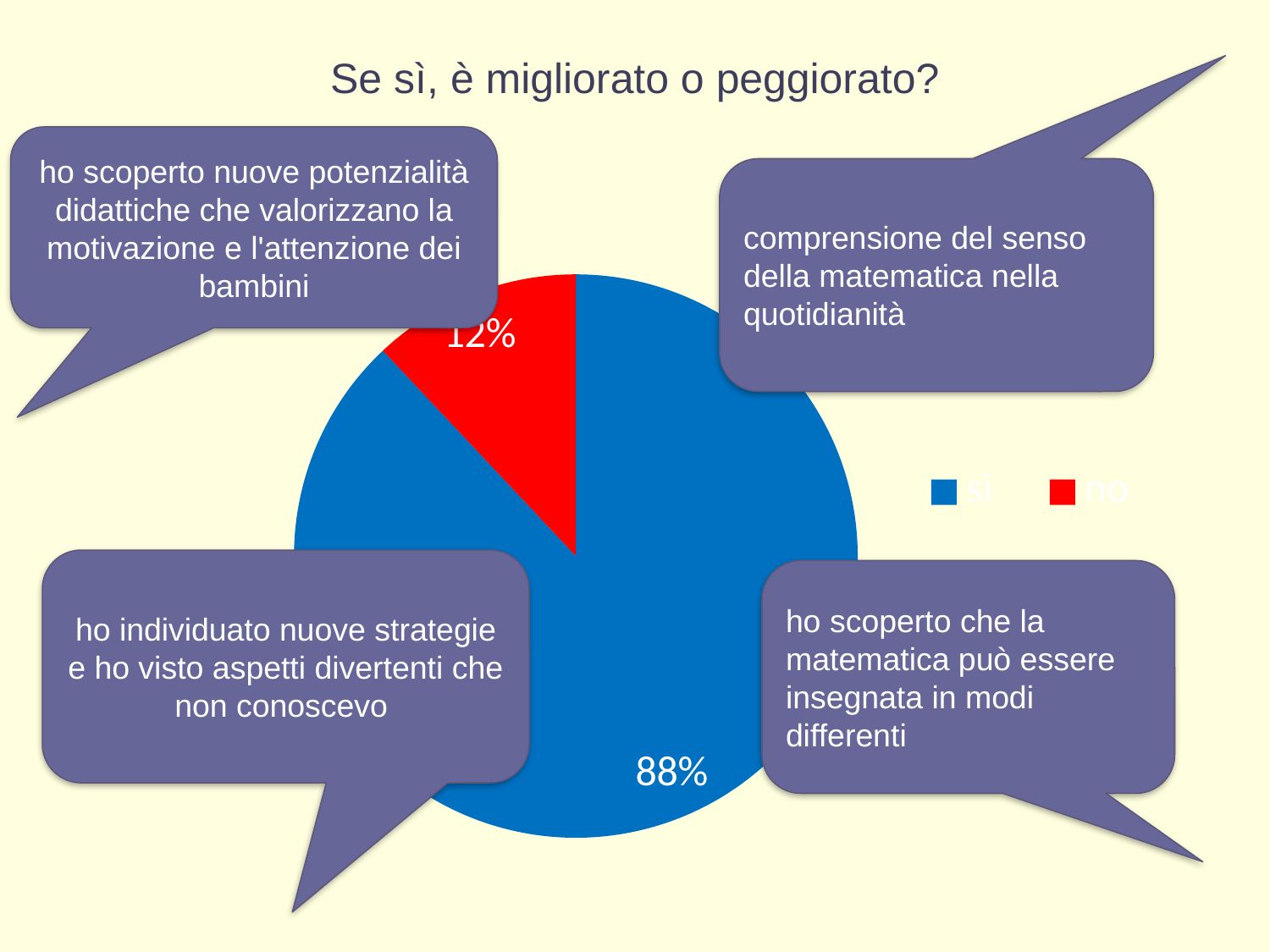

# Se sì, è migliorato o peggiorato?
ho scoperto nuove potenzialità didattiche che valorizzano la motivazione e l'attenzione dei bambini
comprensione del senso della matematica nella quotidianità

### Chart

| Category |  |
|---|---|
| sì | 0.88 |
| no | 0.12 |
ho individuato nuove strategie e ho visto aspetti divertenti che non conoscevo
ho scoperto che la matematica può essere insegnata in modi differenti